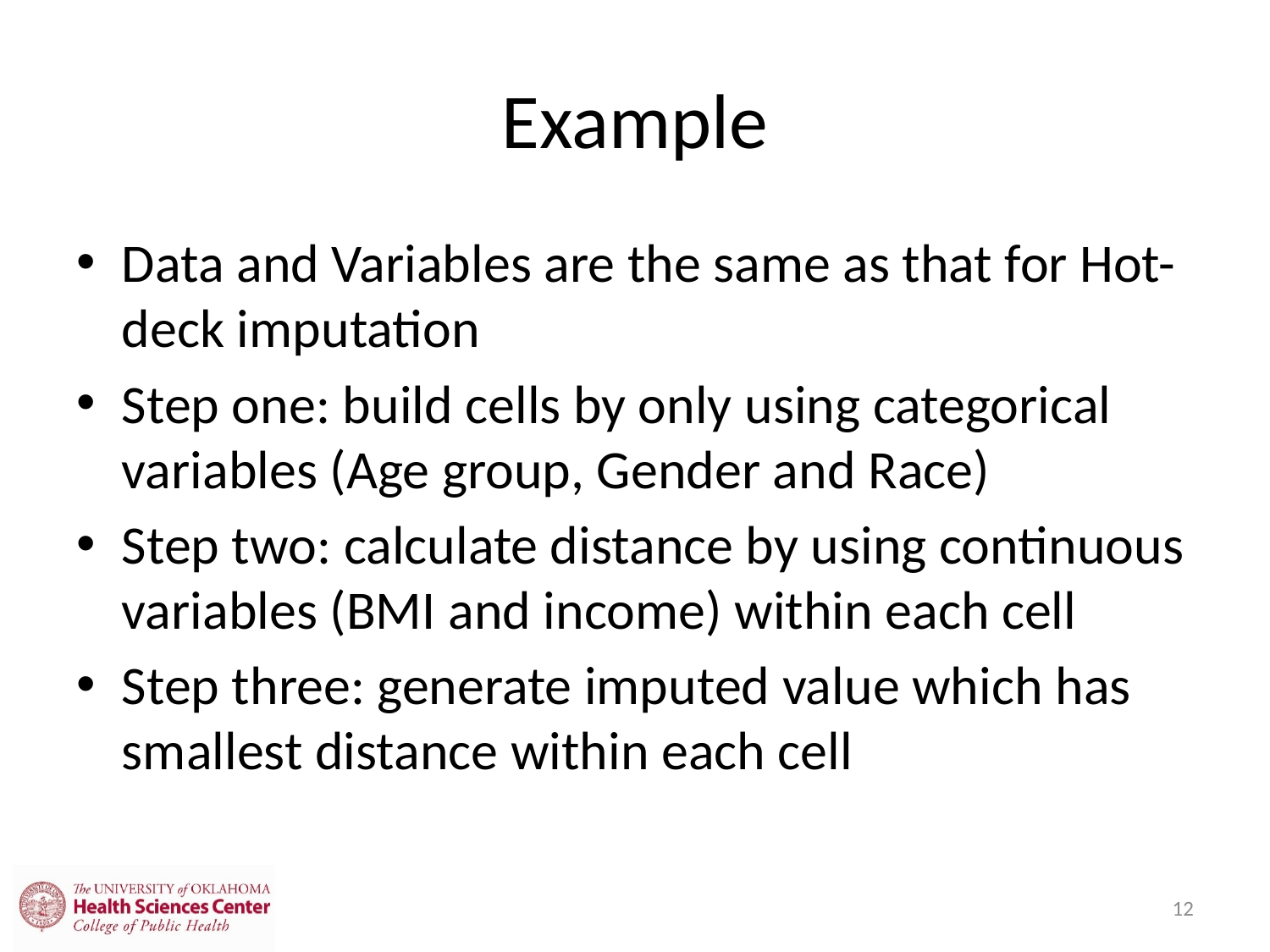

# Example
Data and Variables are the same as that for Hot-deck imputation
Step one: build cells by only using categorical variables (Age group, Gender and Race)
Step two: calculate distance by using continuous variables (BMI and income) within each cell
Step three: generate imputed value which has smallest distance within each cell
12